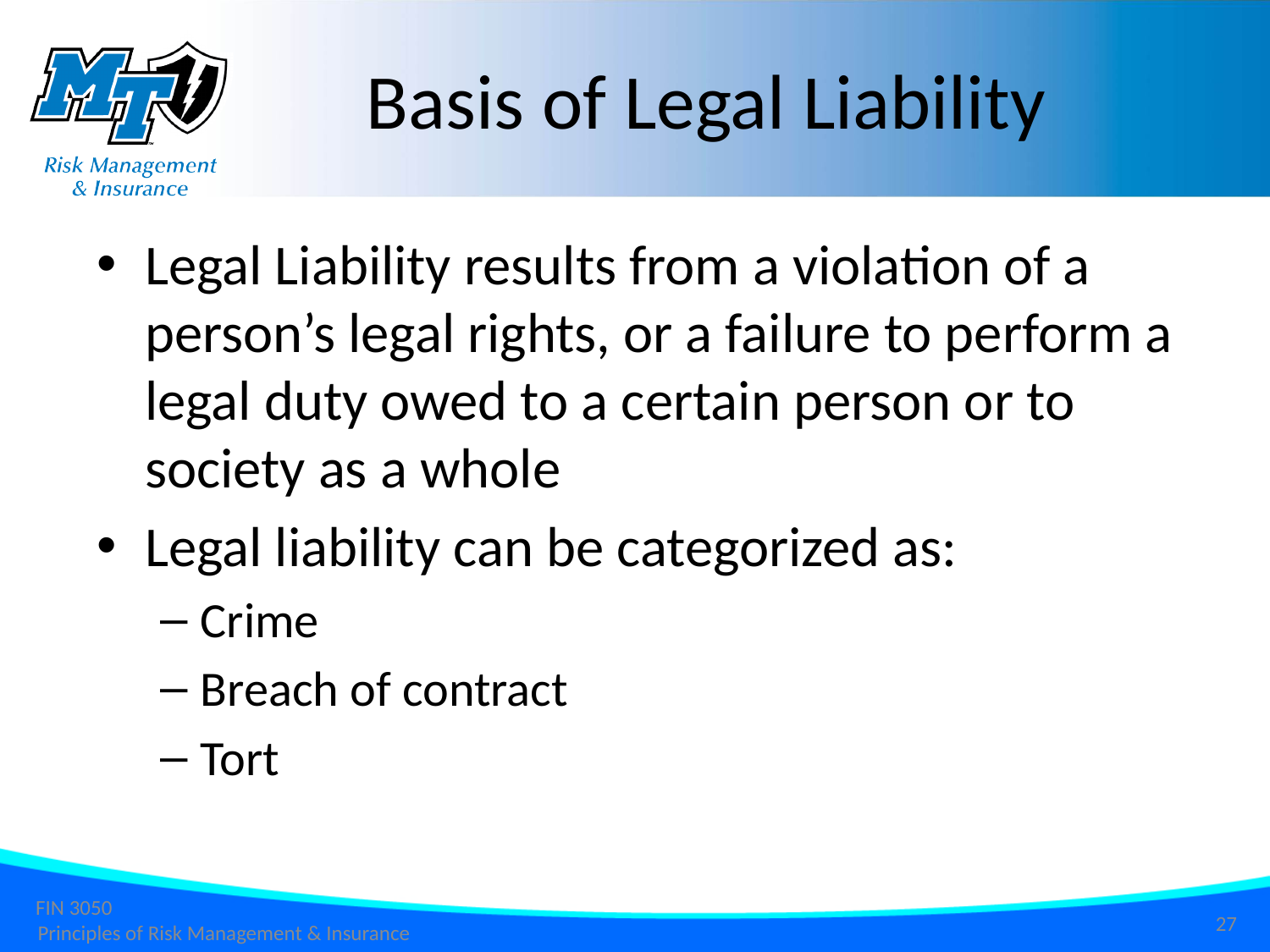

Basis of Legal Liability
Legal Liability results from a violation of a person’s legal rights, or a failure to perform a legal duty owed to a certain person or to society as a whole
Legal liability can be categorized as:
Crime
Breach of contract
Tort

27